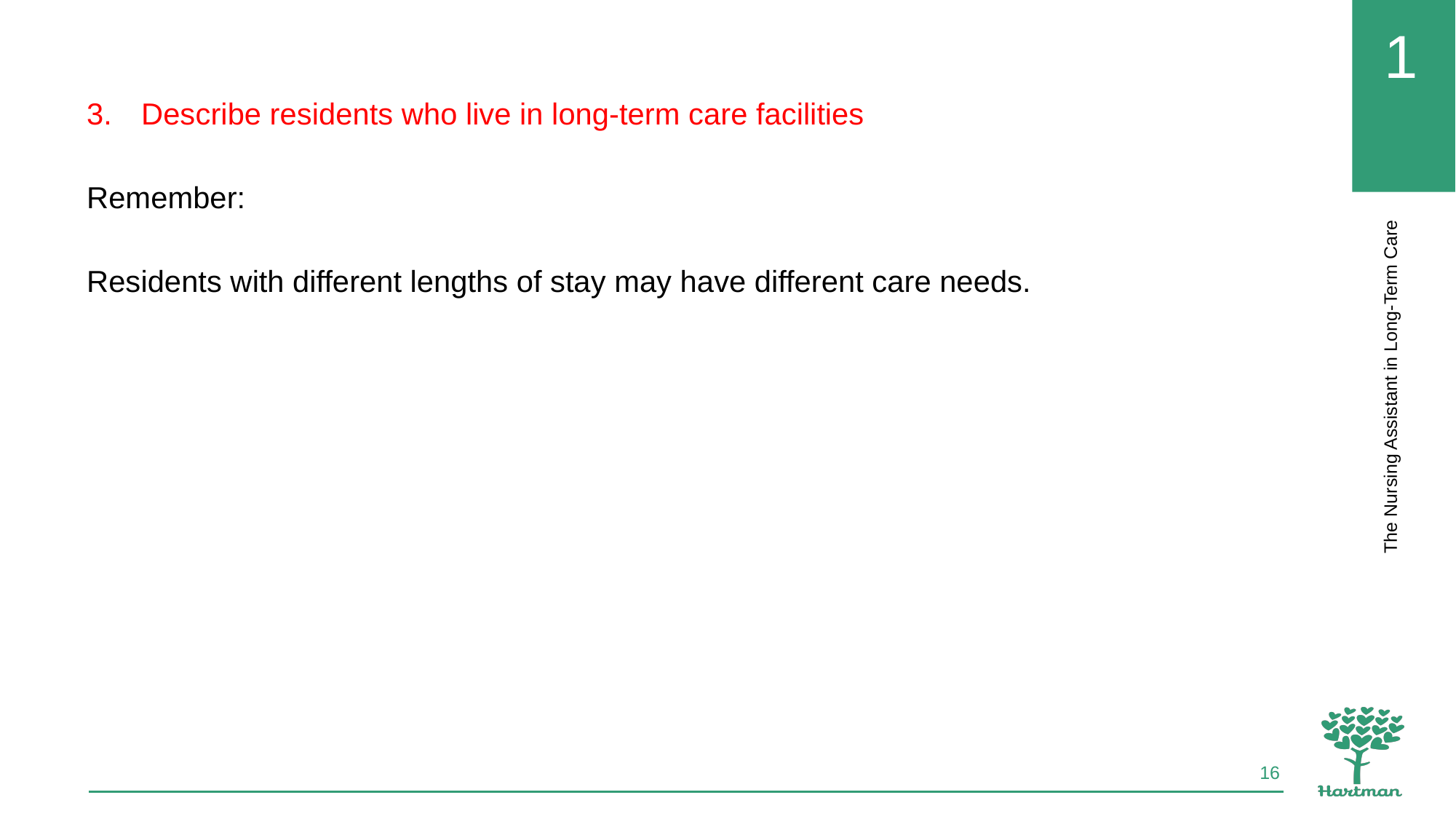

Describe residents who live in long-term care facilities

Remember:

Residents with different lengths of stay may have different care needs.
16